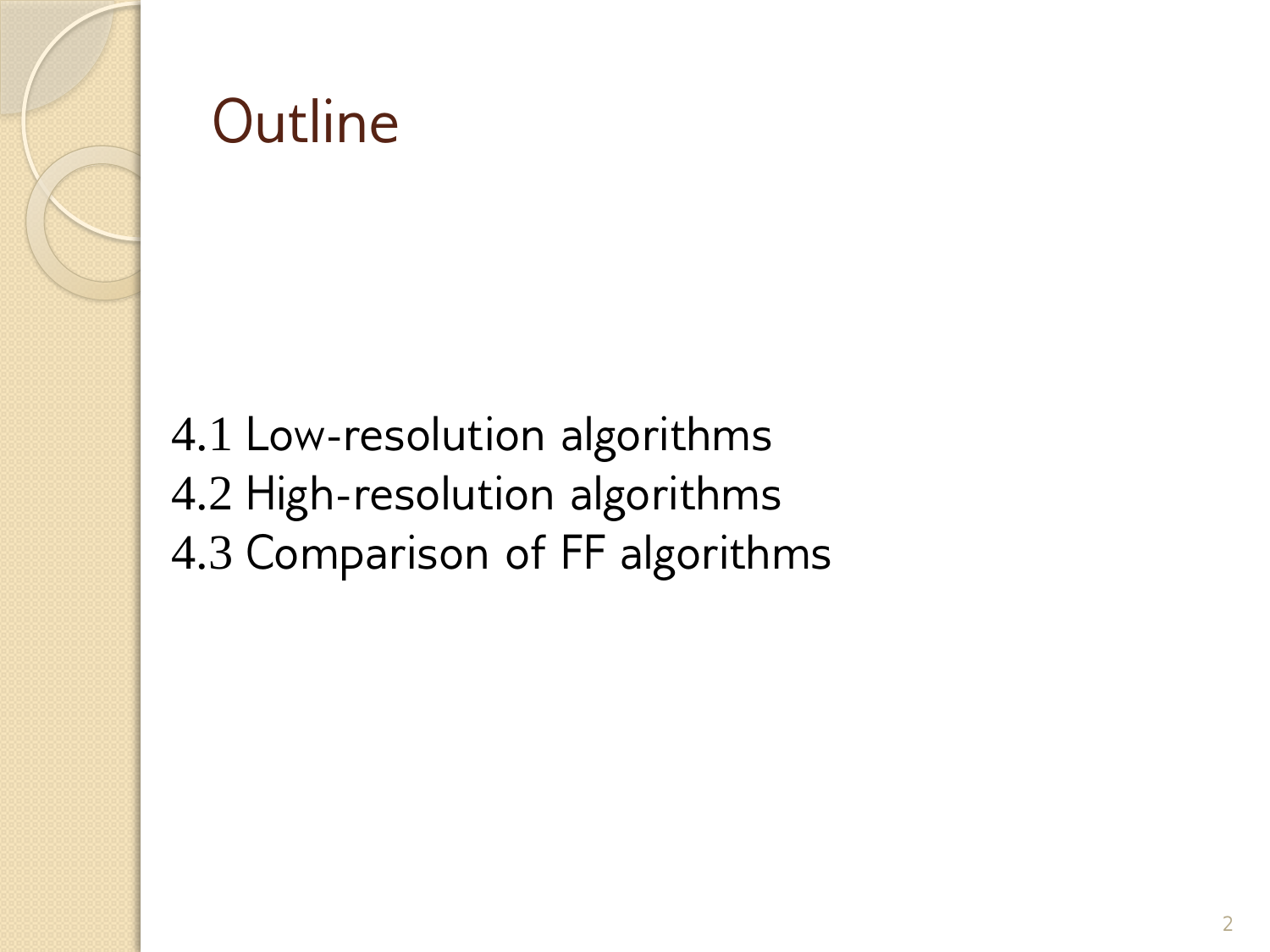

# Outline
4.1 Low-resolution algorithms
4.2 High-resolution algorithms
4.3 Comparison of FF algorithms
2